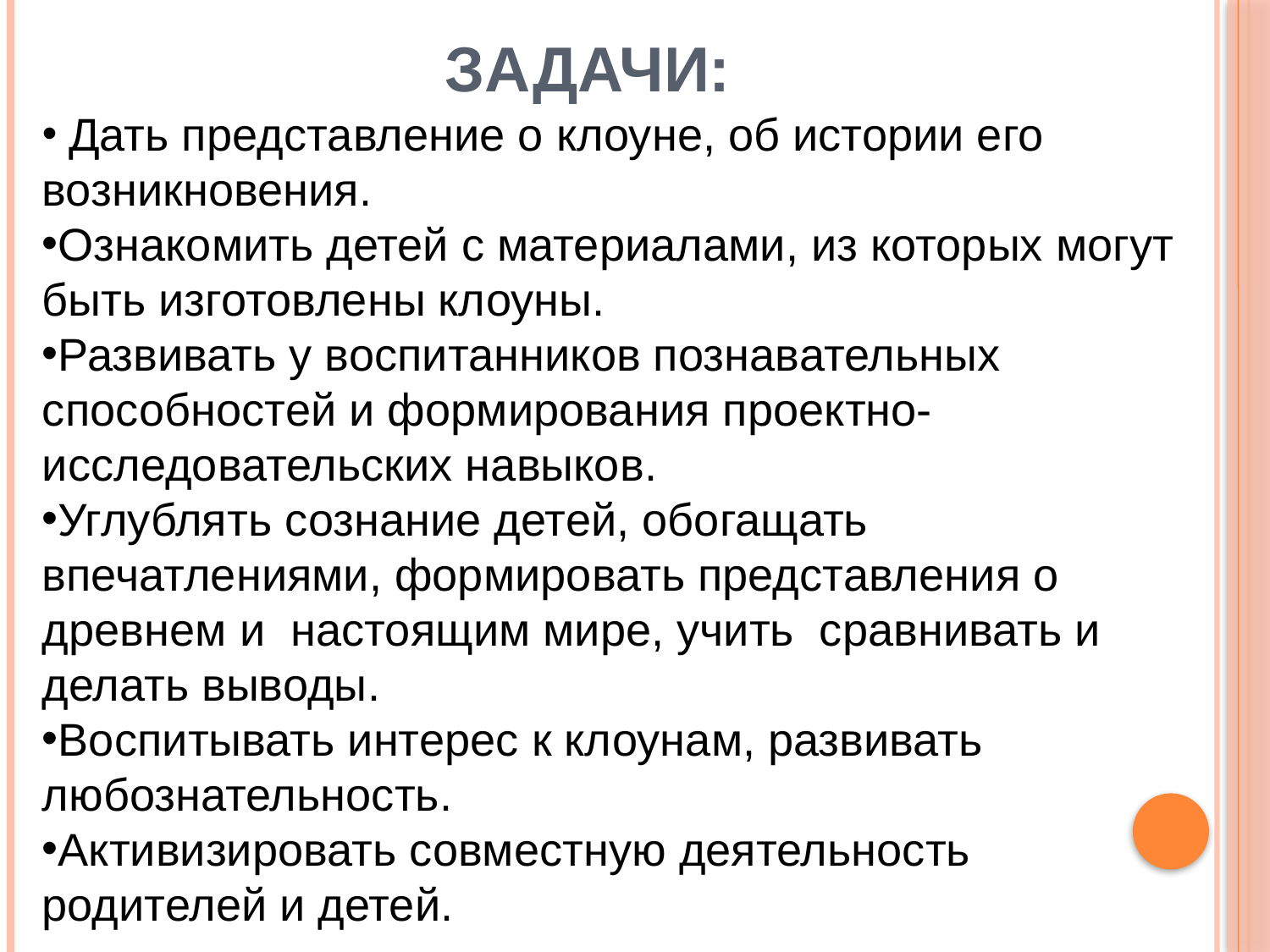

# Задачи:
 Дать представление о клоуне, об истории его возникновения.
Ознакомить детей с материалами, из которых могут быть изготовлены клоуны.
Развивать у воспитанников познавательных способностей и формирования проектно-исследовательских навыков.
Углублять сознание детей, обогащать впечатлениями, формировать представления о древнем и  настоящим мире, учить  сравнивать и делать выводы.
Воспитывать интерес к клоунам, развивать любознательность.
Активизировать совместную деятельность родителей и детей.